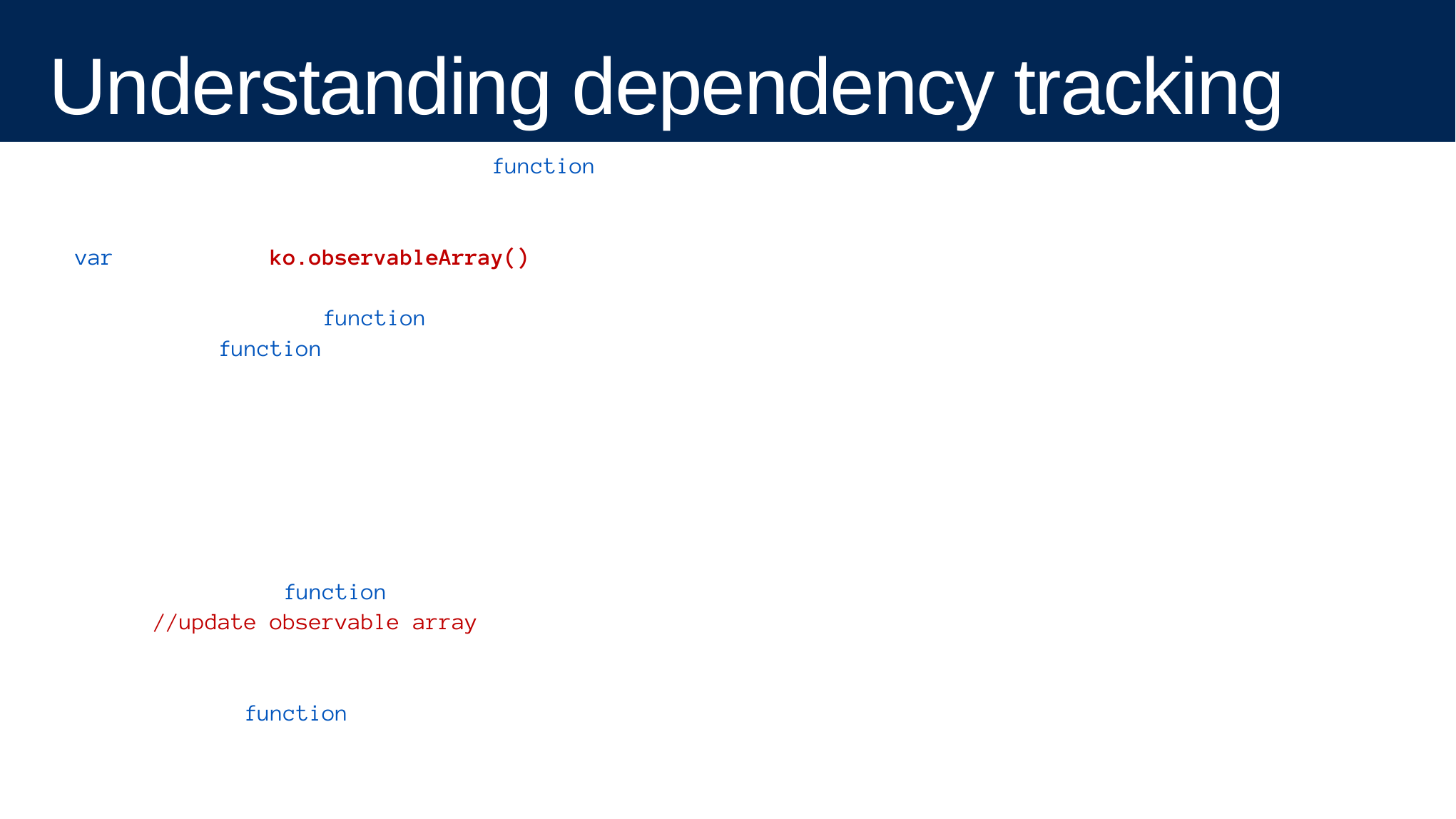

# Understanding dependency tracking
window.Wingtip.ContactViewModel = function () {

  //private members
  var contacts = ko.observableArray(),

      get_contacts = function () { return contacts; },
      load = function () {
        $.ajax( {
          success: onSuccess,
          error: onError
          }
        );
      },

      onSuccess = function (data) {
        //update observable array
      },

     onError = function (err) {
     };
...